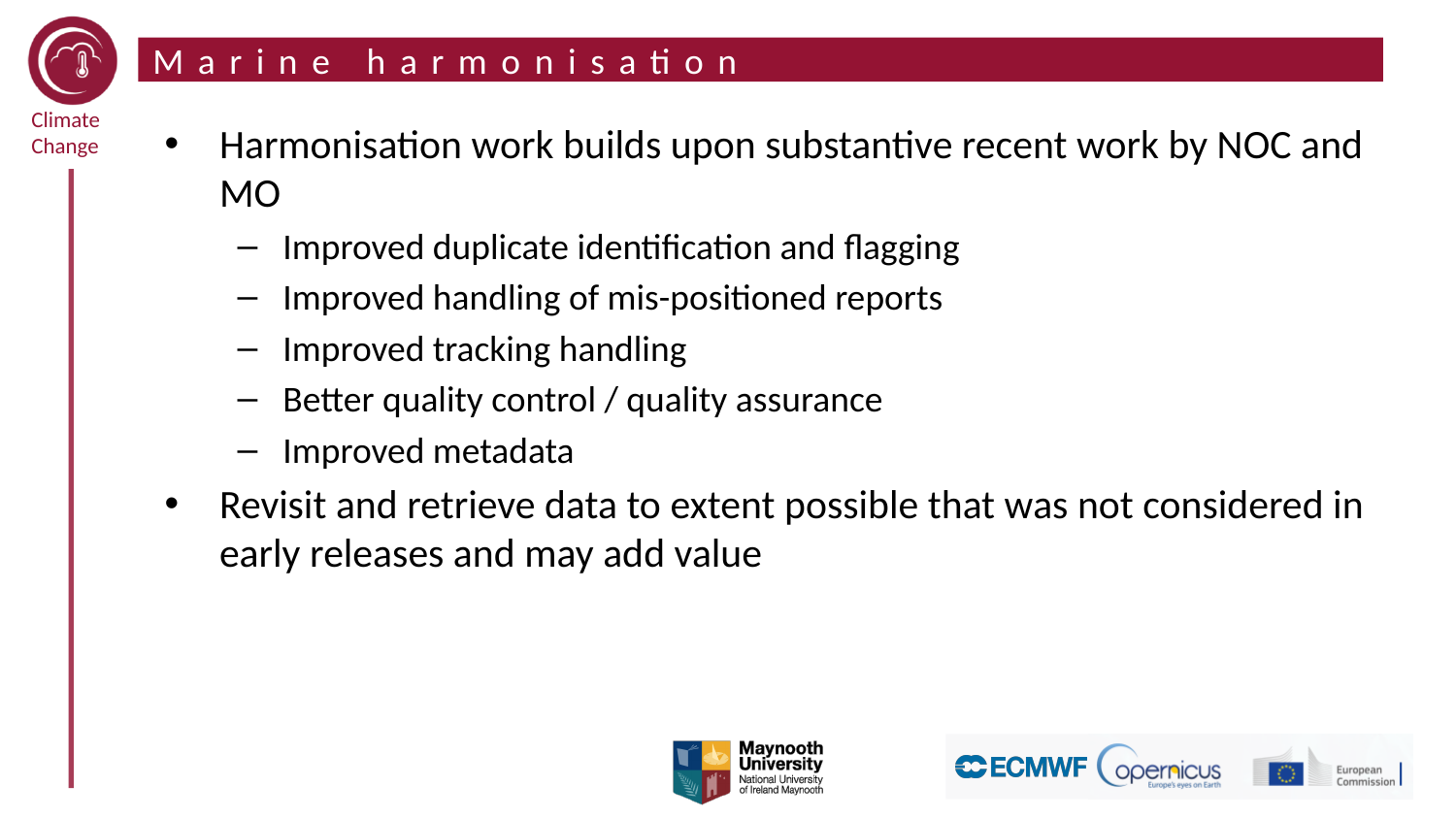

# Marine harmonisation
Harmonisation work builds upon substantive recent work by NOC and MO
Improved duplicate identification and flagging
Improved handling of mis-positioned reports
Improved tracking handling
Better quality control / quality assurance
Improved metadata
Revisit and retrieve data to extent possible that was not considered in early releases and may add value